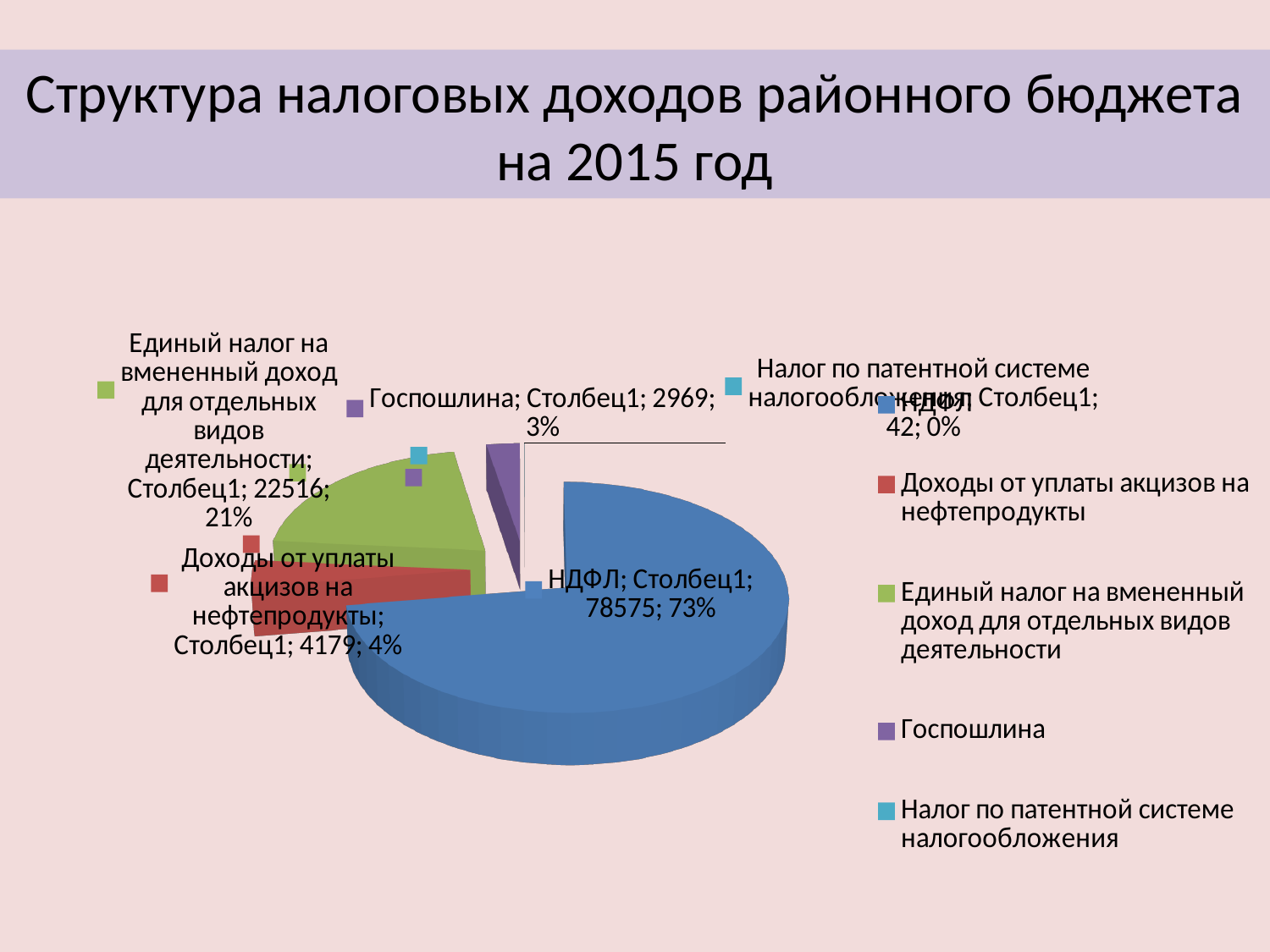

# Структура налоговых доходов районного бюджета на 2015 год

[unsupported chart]